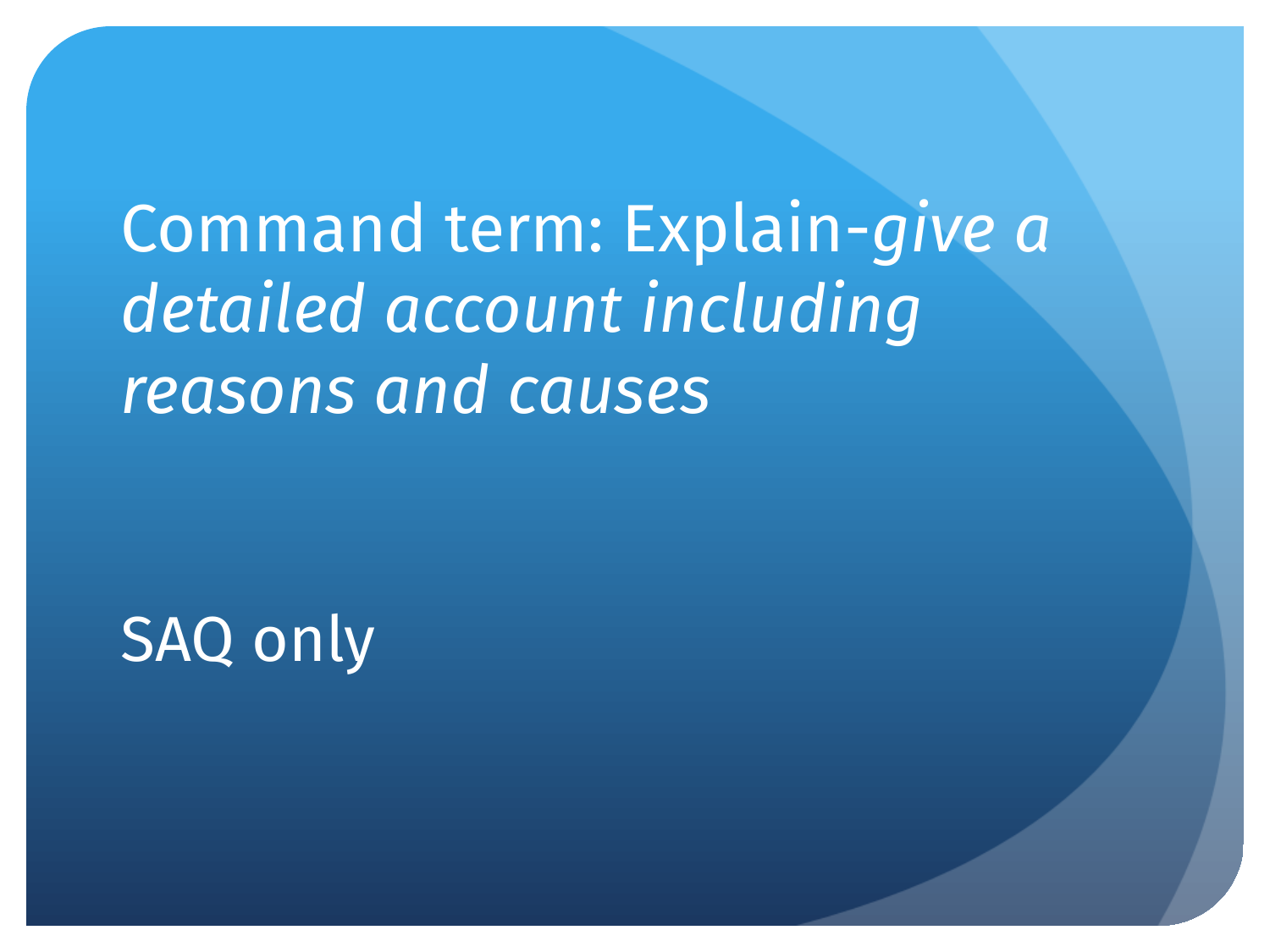

# Command term: Explain-give a detailed account including reasons and causes
SAQ only